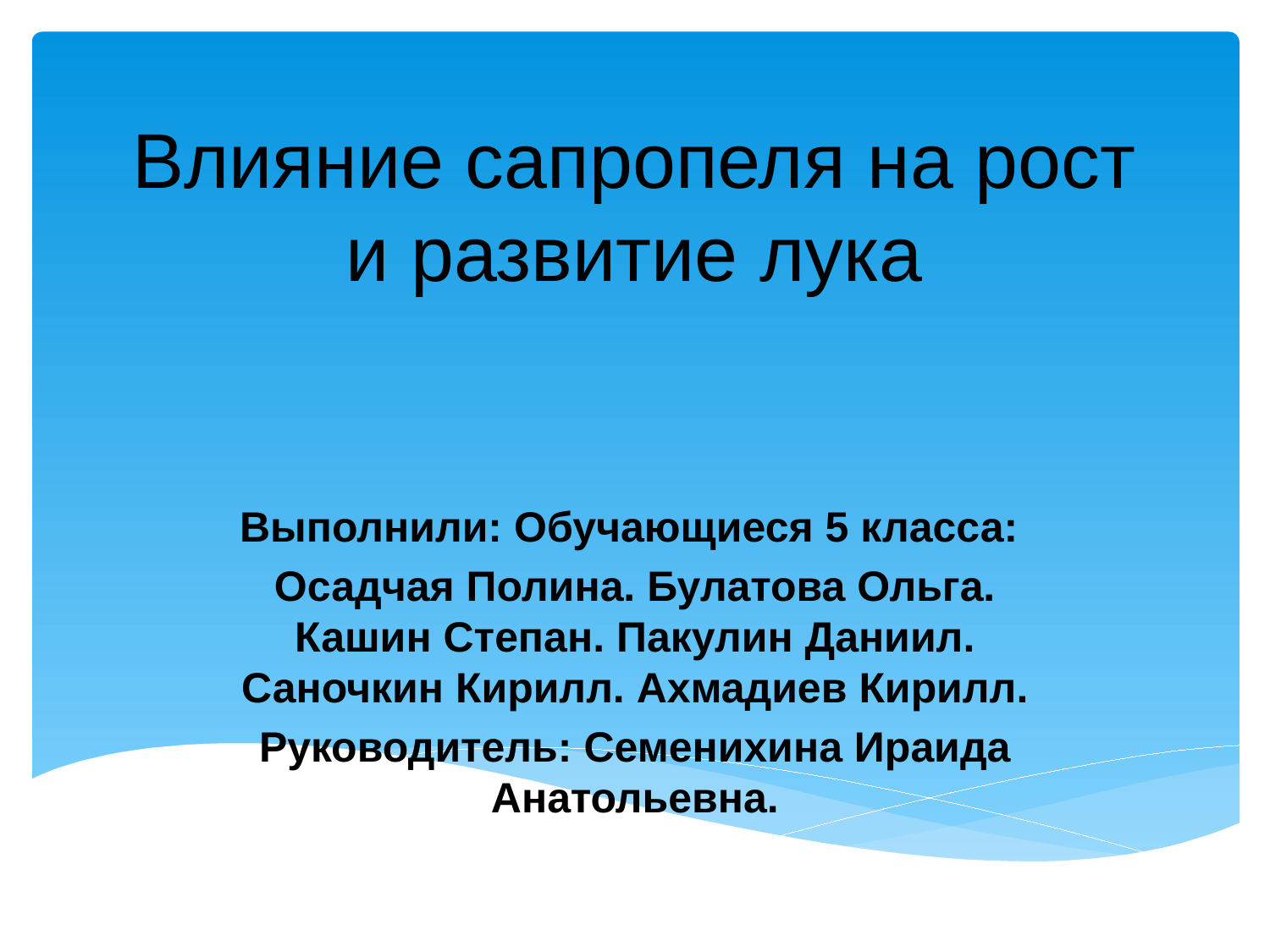

# Влияние сапропеля на рост и развитие лука
Выполнили: Обучающиеся 5 класса:
Осадчая Полина. Булатова Ольга. Кашин Степан. Пакулин Даниил. Саночкин Кирилл. Ахмадиев Кирилл.
Руководитель: Семенихина Ираида Анатольевна.